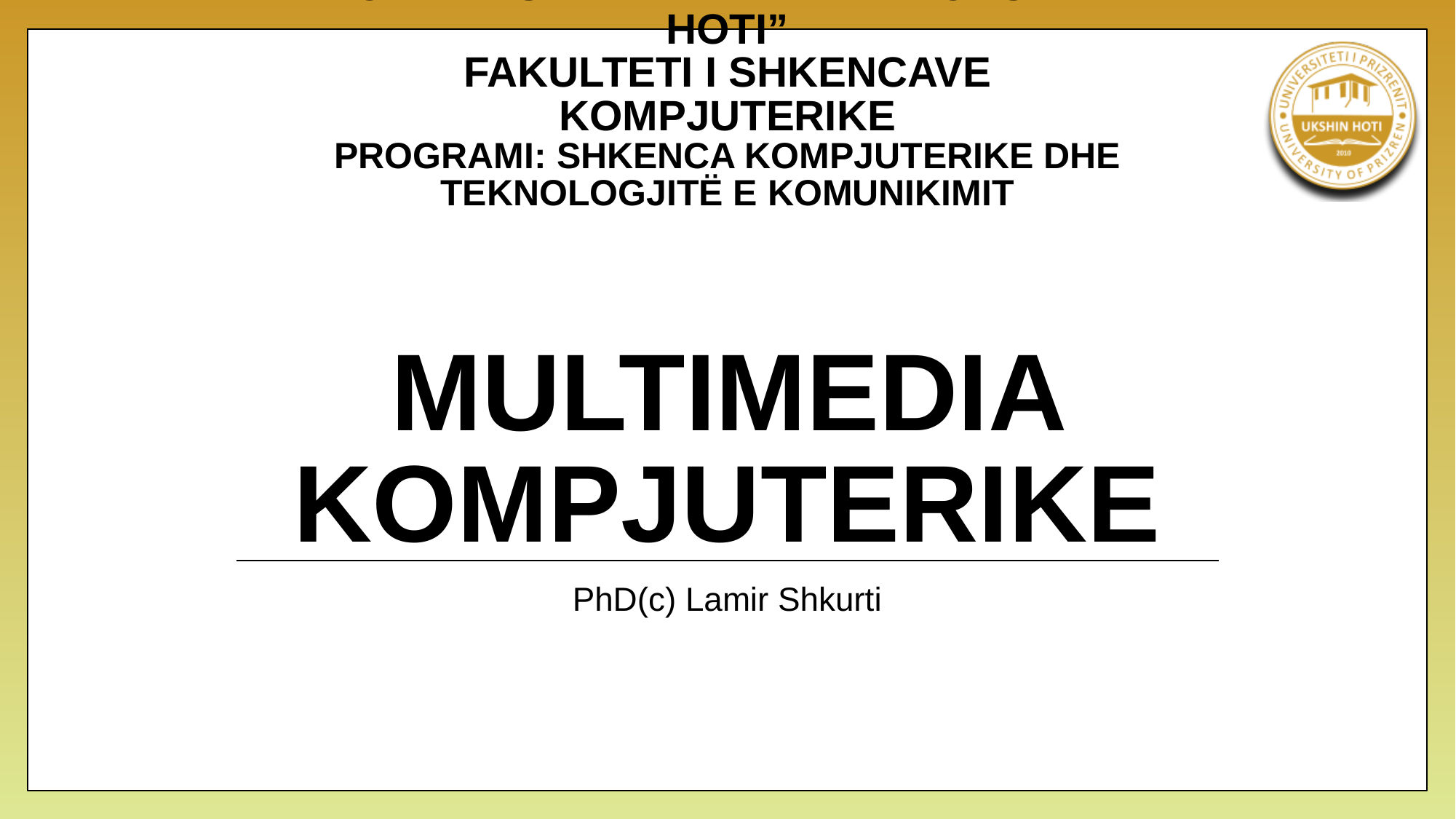

Universiteti I prizrenit “UKSHIN HOTI”
Fakulteti I shkencave kompjuterike
PROGRAMi: SHKENCA KOMPJUTERIKE DHE TEKNOLOGJITË E KOMUNIKIMIT
# Multimedia kompjuterike
PhD(c) Lamir Shkurti